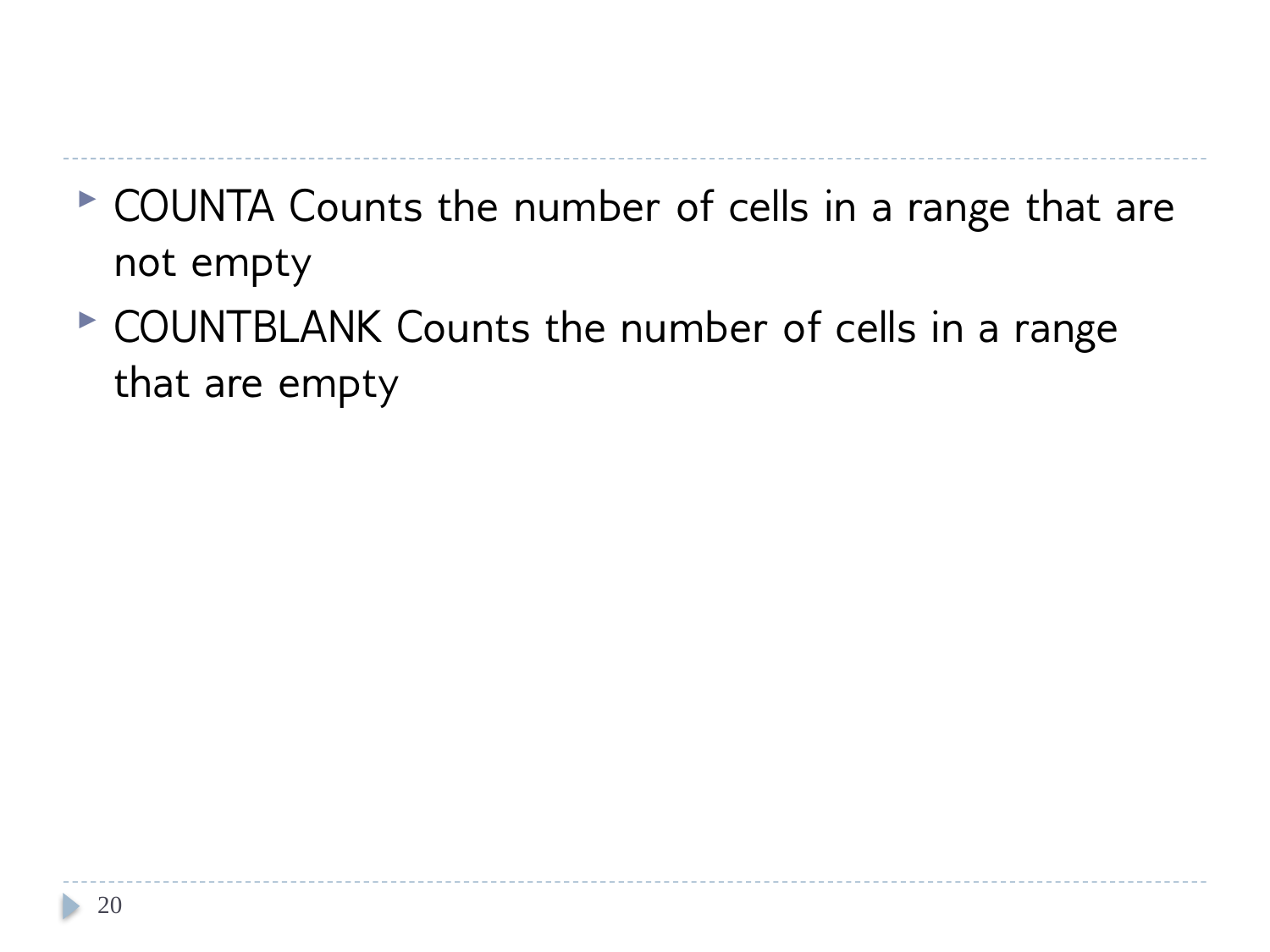

#
COUNTA Counts the number of cells in a range that are not empty
COUNTBLANK Counts the number of cells in a range that are empty
20